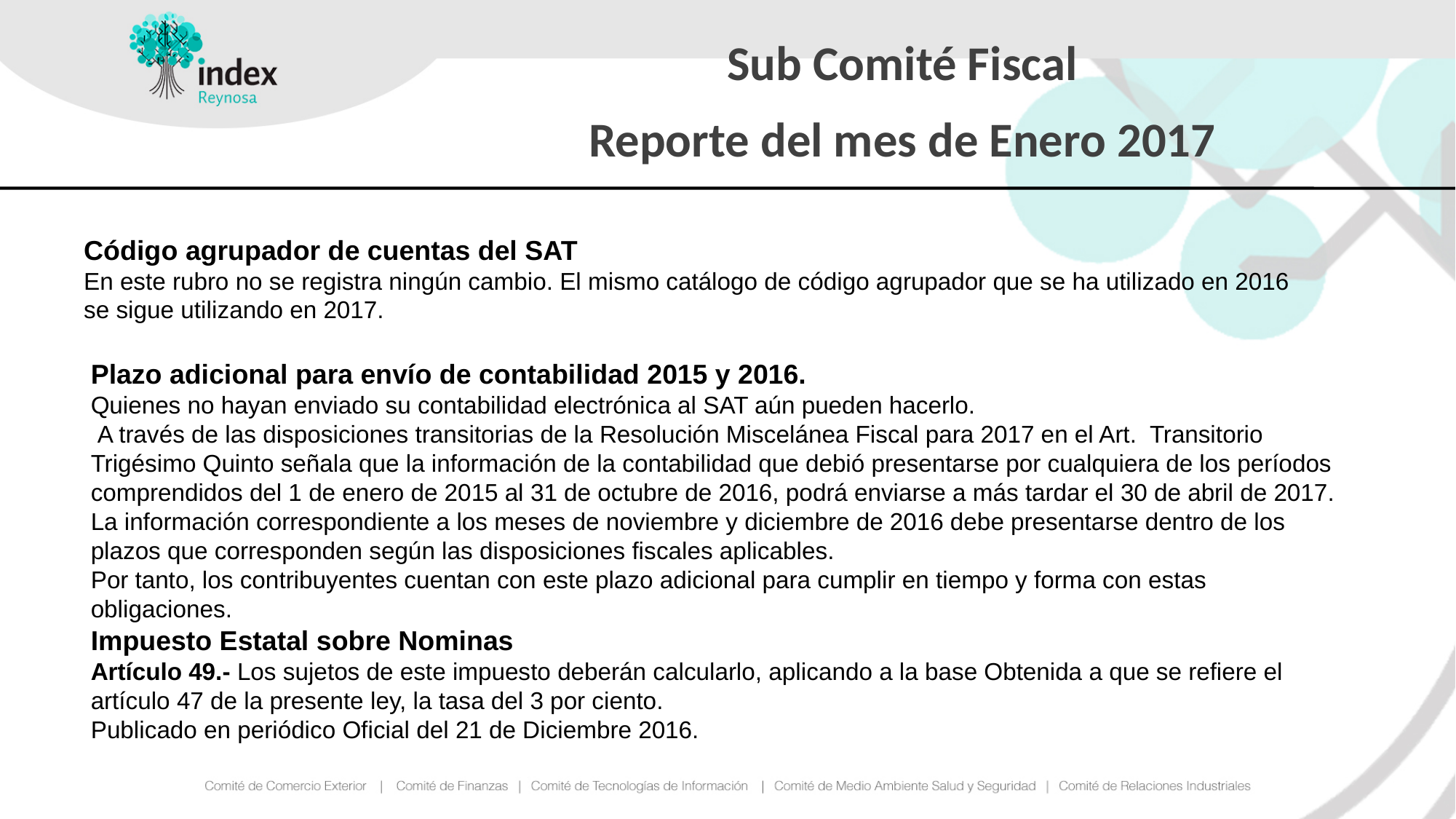

# Sub Comité Fiscal
Reporte del mes de Enero 2017

Código agrupador de cuentas del SAT
En este rubro no se registra ningún cambio. El mismo catálogo de código agrupador que se ha utilizado en 2016 se sigue utilizando en 2017.
Plazo adicional para envío de contabilidad 2015 y 2016.
Quienes no hayan enviado su contabilidad electrónica al SAT aún pueden hacerlo.
 A través de las disposiciones transitorias de la Resolución Miscelánea Fiscal para 2017 en el Art.  Transitorio Trigésimo Quinto señala que la información de la contabilidad que debió presentarse por cualquiera de los períodos comprendidos del 1 de enero de 2015 al 31 de octubre de 2016, podrá enviarse a más tardar el 30 de abril de 2017.
La información correspondiente a los meses de noviembre y diciembre de 2016 debe presentarse dentro de los plazos que corresponden según las disposiciones fiscales aplicables.
Por tanto, los contribuyentes cuentan con este plazo adicional para cumplir en tiempo y forma con estas obligaciones.
Impuesto Estatal sobre Nominas
Artículo 49.- Los sujetos de este impuesto deberán calcularlo, aplicando a la base Obtenida a que se refiere el artículo 47 de la presente ley, la tasa del 3 por ciento.
Publicado en periódico Oficial del 21 de Diciembre 2016.